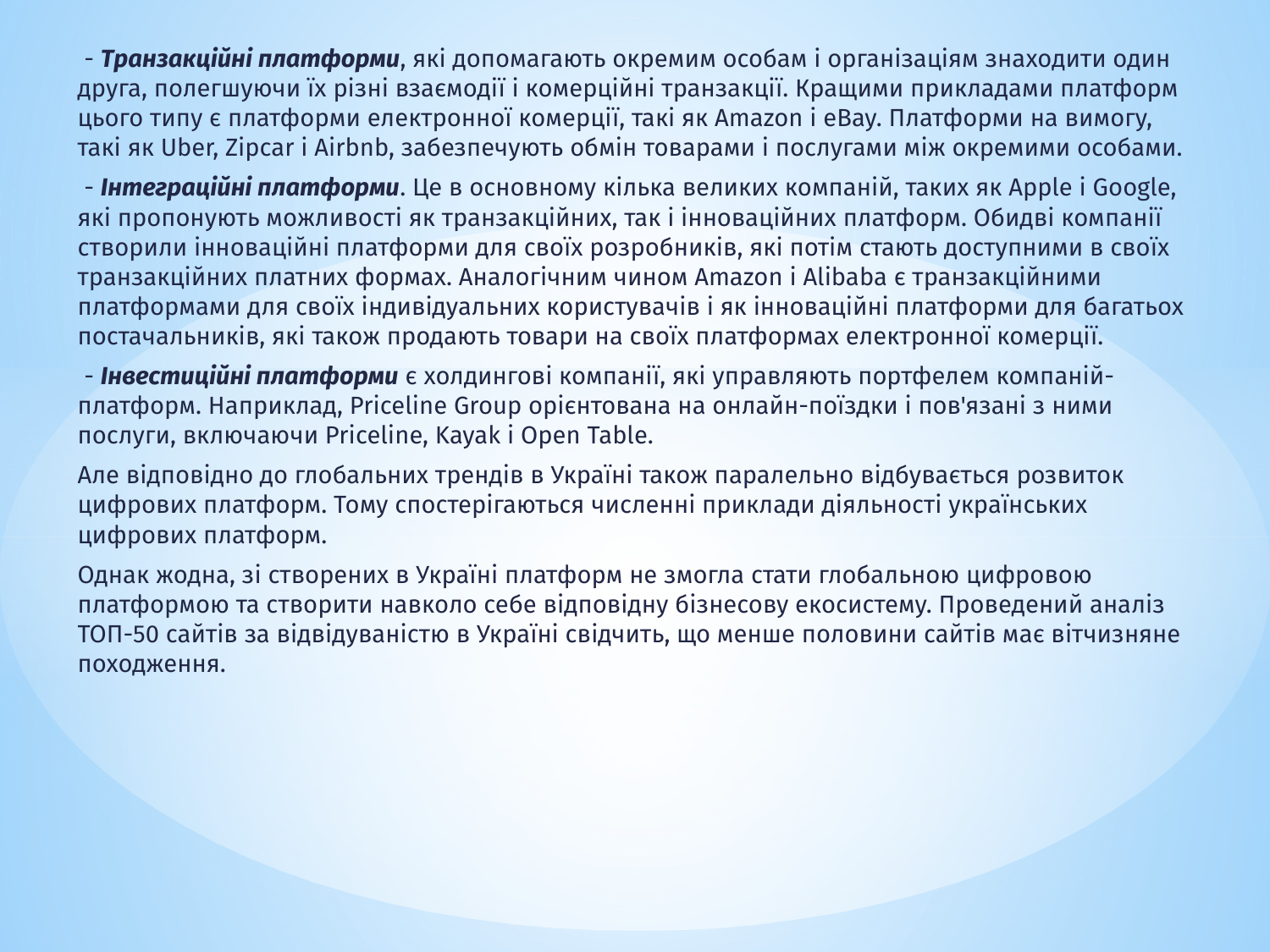

- Транзакційні платформи, які допомагають окремим особам і організаціям знаходити один друга, полегшуючи їх різні взаємодії і комерційні транзакції. Кращими прикладами платформ цього типу є платформи електронної комерції, такі як Amazon і eBay. Платформи на вимогу, такі як Uber, Zipcar і Airbnb, забезпечують обмін товарами і послугами між окремими особами.
 - Інтеграційні платформи. Це в основному кілька великих компаній, таких як Apple і Google, які пропонують можливості як транзакційних, так і інноваційних платформ. Обидві компанії створили інноваційні платформи для своїх розробників, які потім стають доступними в своїх транзакційних платних формах. Аналогічним чином Amazon і Alibaba є транзакційними платформами для своїх індивідуальних користувачів і як інноваційні платформи для багатьох постачальників, які також продають товари на своїх платформах електронної комерції.
 - Інвестиційні платформи є холдингові компанії, які управляють портфелем компаній-платформ. Наприклад, Priceline Group орієнтована на онлайн-поїздки і пов'язані з ними послуги, включаючи Priceline, Kayak і Open Table.
Але відповідно до глобальних трендів в Україні також паралельно відбувається розвиток цифрових платформ. Тому спостерігаються численні приклади діяльності українських цифрових платформ.
Однак жодна, зі створених в Україні платформ не змогла стати глобальною цифровою платформою та створити навколо себе відповідну бізнесову екосистему. Проведений аналіз ТОП-50 сайтів за відвідуваністю в Україні свідчить, що менше половини сайтів має вітчизняне походження.